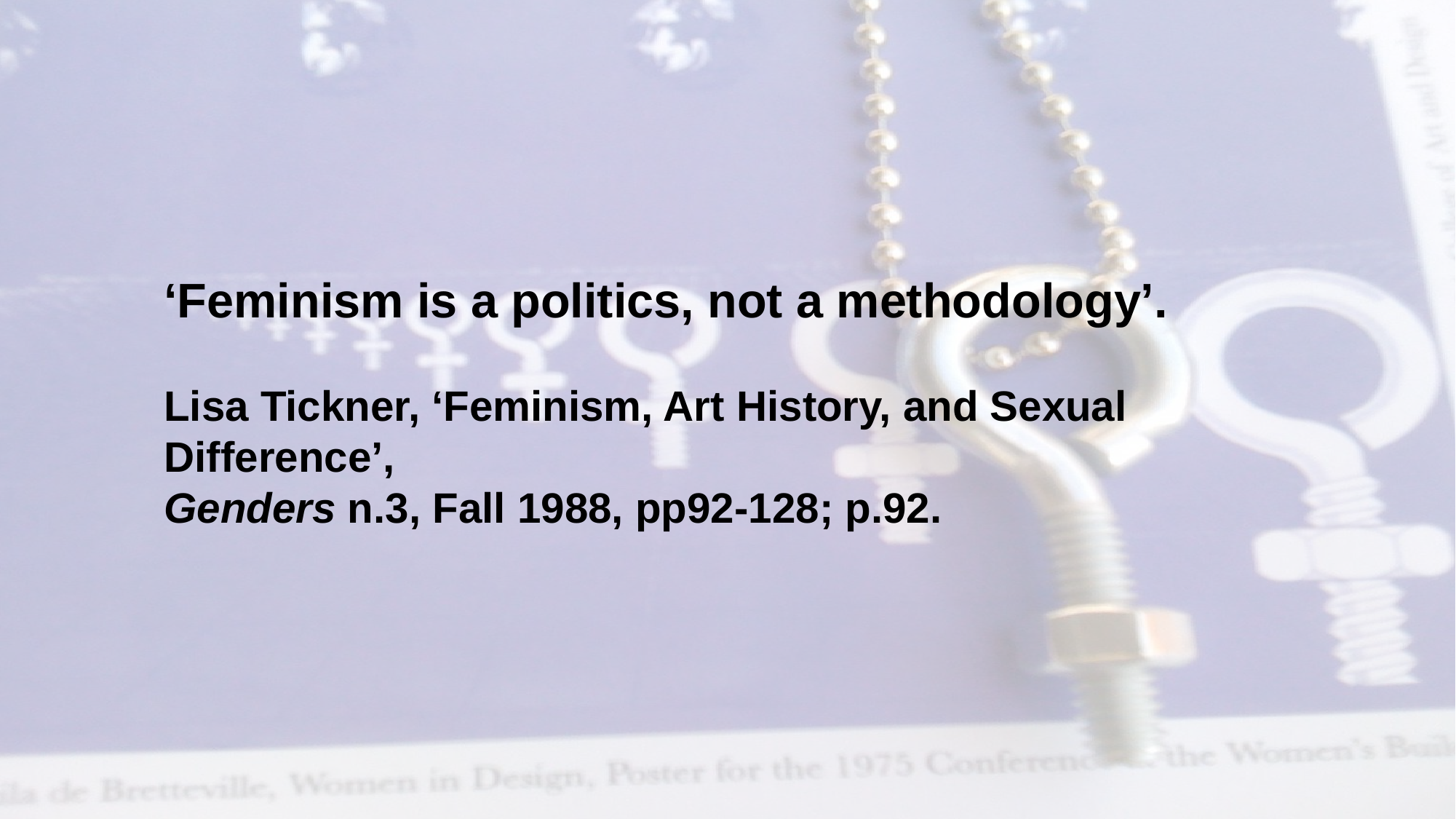

‘Feminism is a politics, not a methodology’.

Lisa Tickner, ‘Feminism, Art History, and Sexual Difference’,
Genders n.3, Fall 1988, pp92-128; p.92.